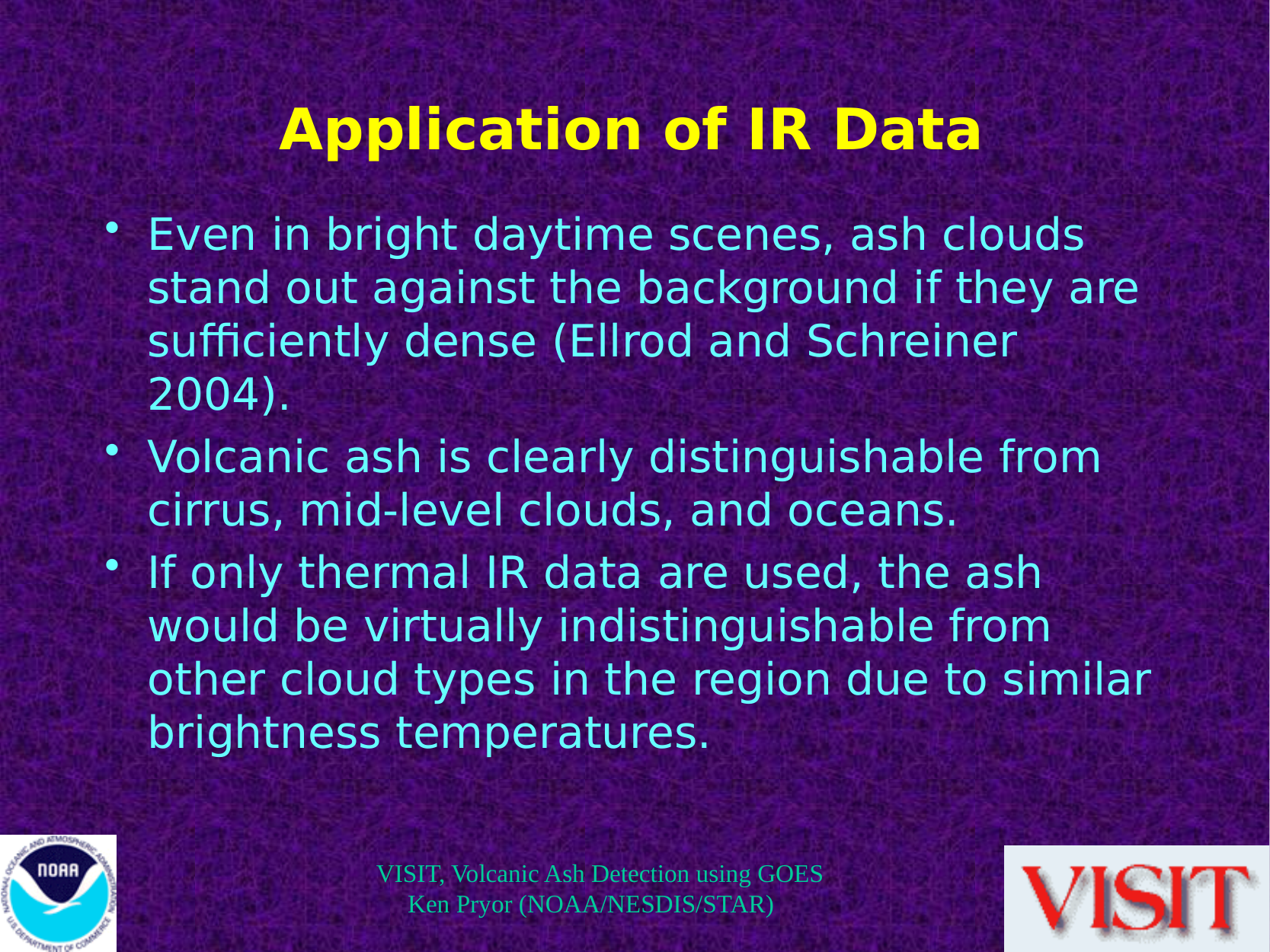

# Application of IR Data
Even in bright daytime scenes, ash clouds stand out against the background if they are sufficiently dense (Ellrod and Schreiner 2004).
Volcanic ash is clearly distinguishable from cirrus, mid-level clouds, and oceans.
If only thermal IR data are used, the ash would be virtually indistinguishable from other cloud types in the region due to similar brightness temperatures.